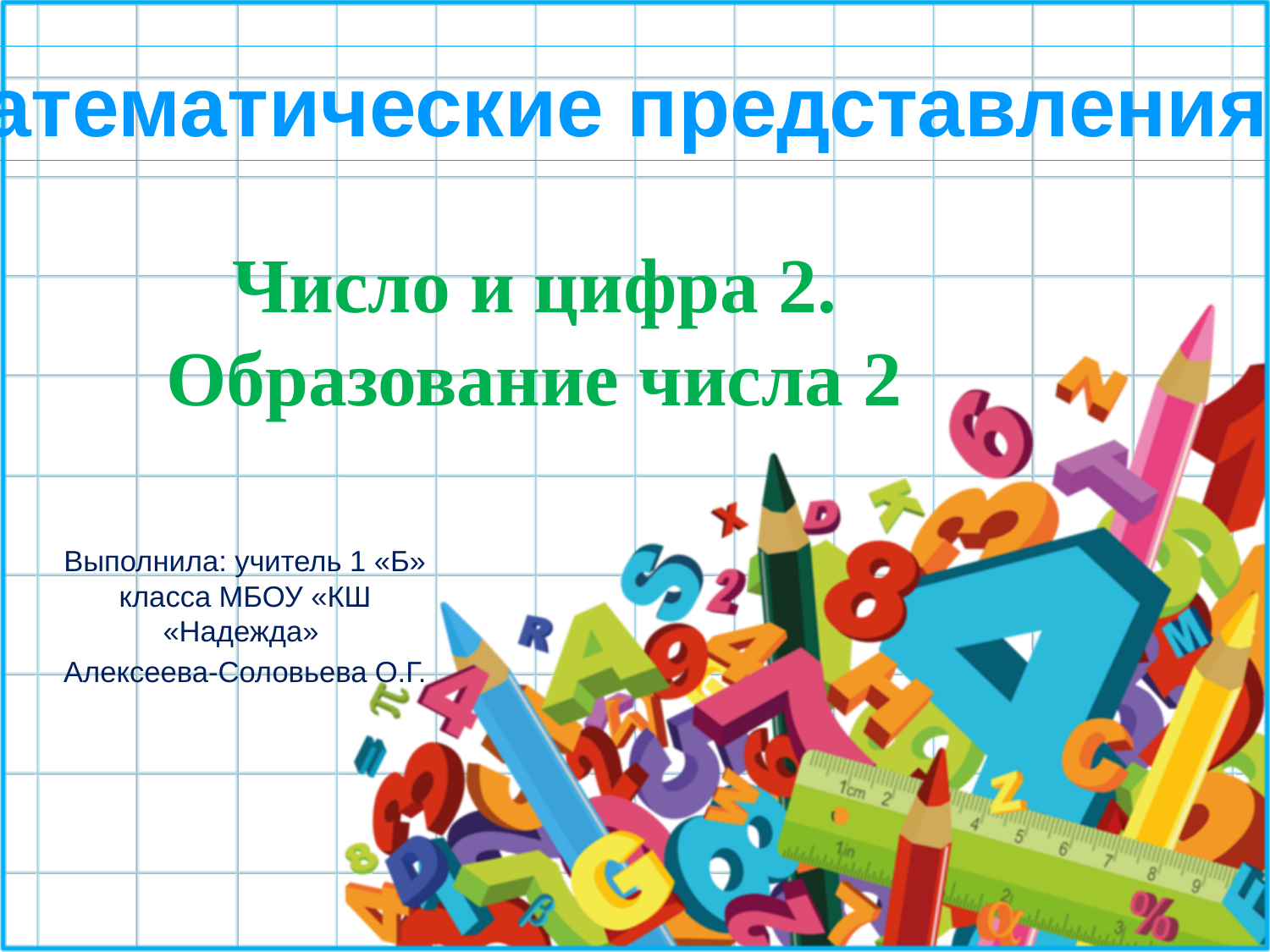

Математические представления
# Число и цифра 2. Образование числа 2
Выполнила: учитель 1 «Б» класса МБОУ «КШ «Надежда»
Алексеева-Соловьева О.Г.